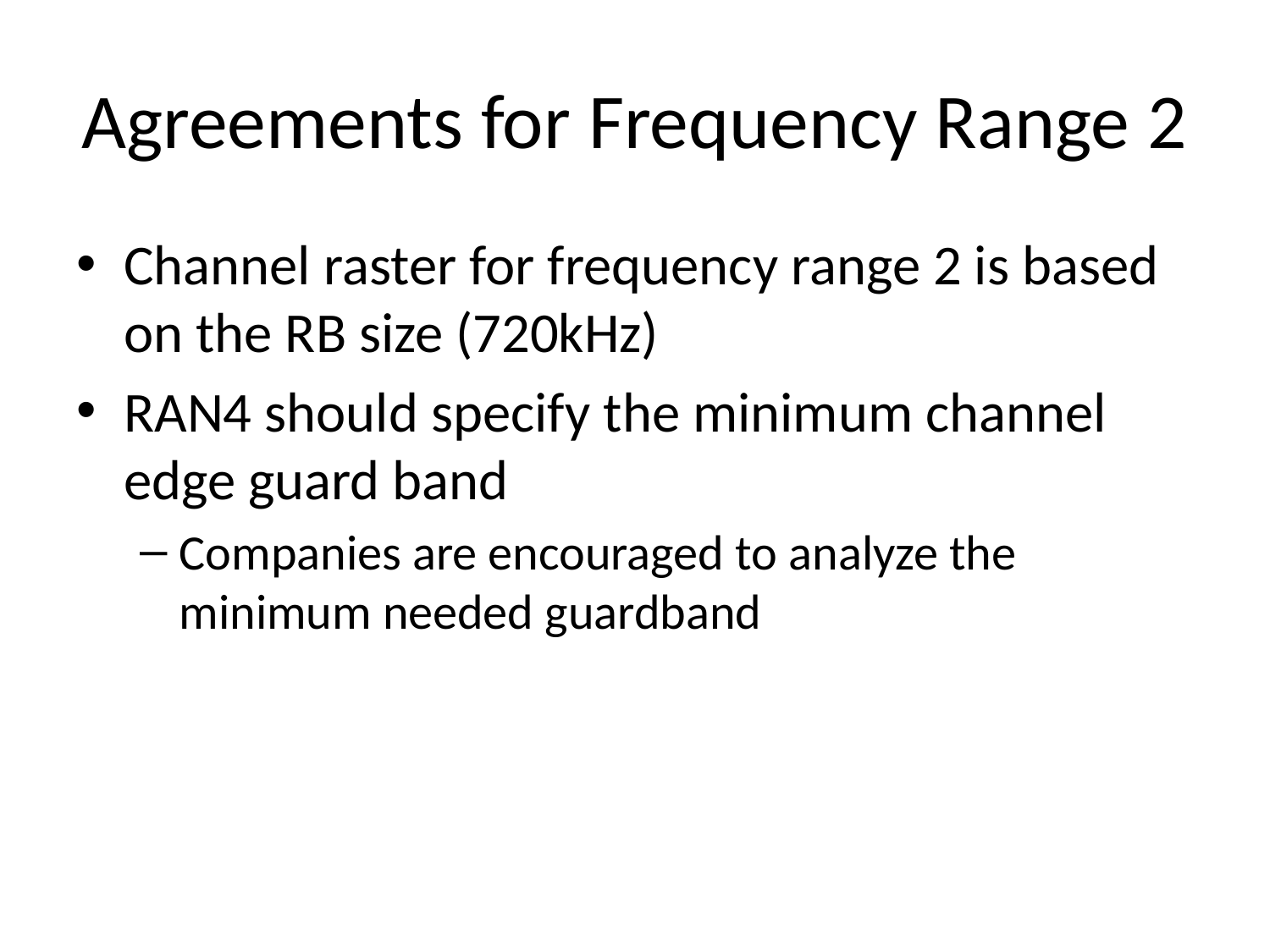

# Agreements for Frequency Range 2
Channel raster for frequency range 2 is based on the RB size (720kHz)
RAN4 should specify the minimum channel edge guard band
Companies are encouraged to analyze the minimum needed guardband